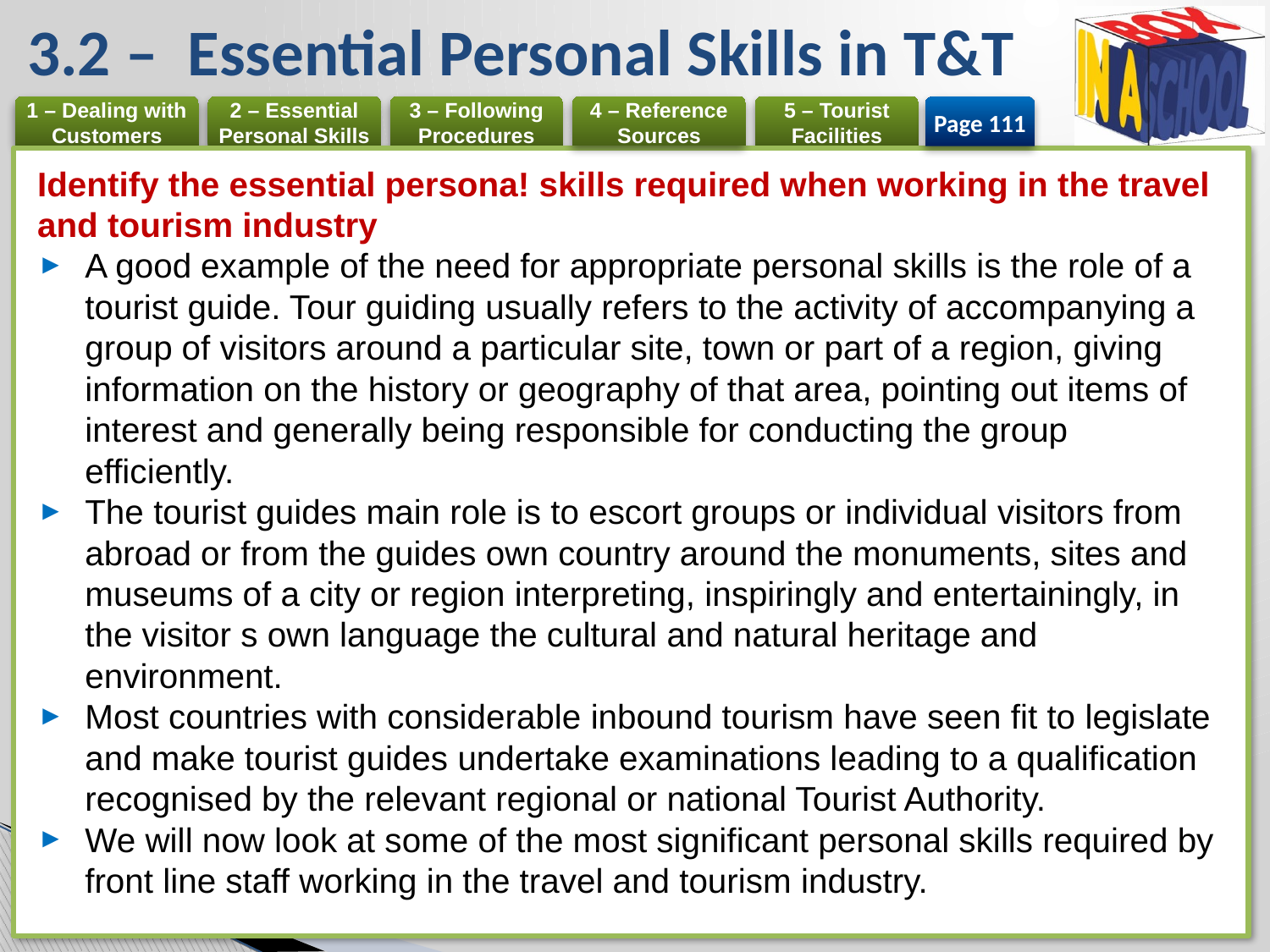

# 3.2 –  Essential Personal Skills in T&T
Page 111
Identify the essential persona! skills required when working in the travel and tourism industry
A good example of the need for appropriate personal skills is the role of a tourist guide. Tour guiding usually refers to the activity of accompanying a group of visitors around a particular site, town or part of a region, giving information on the history or geography of that area, pointing out items of interest and generally being responsible for conducting the group efficiently.
The tourist guides main role is to escort groups or individual visitors from abroad or from the guides own country around the monuments, sites and museums of a city or region interpreting, inspiringly and entertainingly, in the visitor s own language the cultural and natural heritage and environment.
Most countries with considerable inbound tourism have seen fit to legislate and make tourist guides undertake examinations leading to a qualification recognised by the relevant regional or national Tourist Authority.
We will now look at some of the most significant personal skills required by front line staff working in the travel and tourism industry.